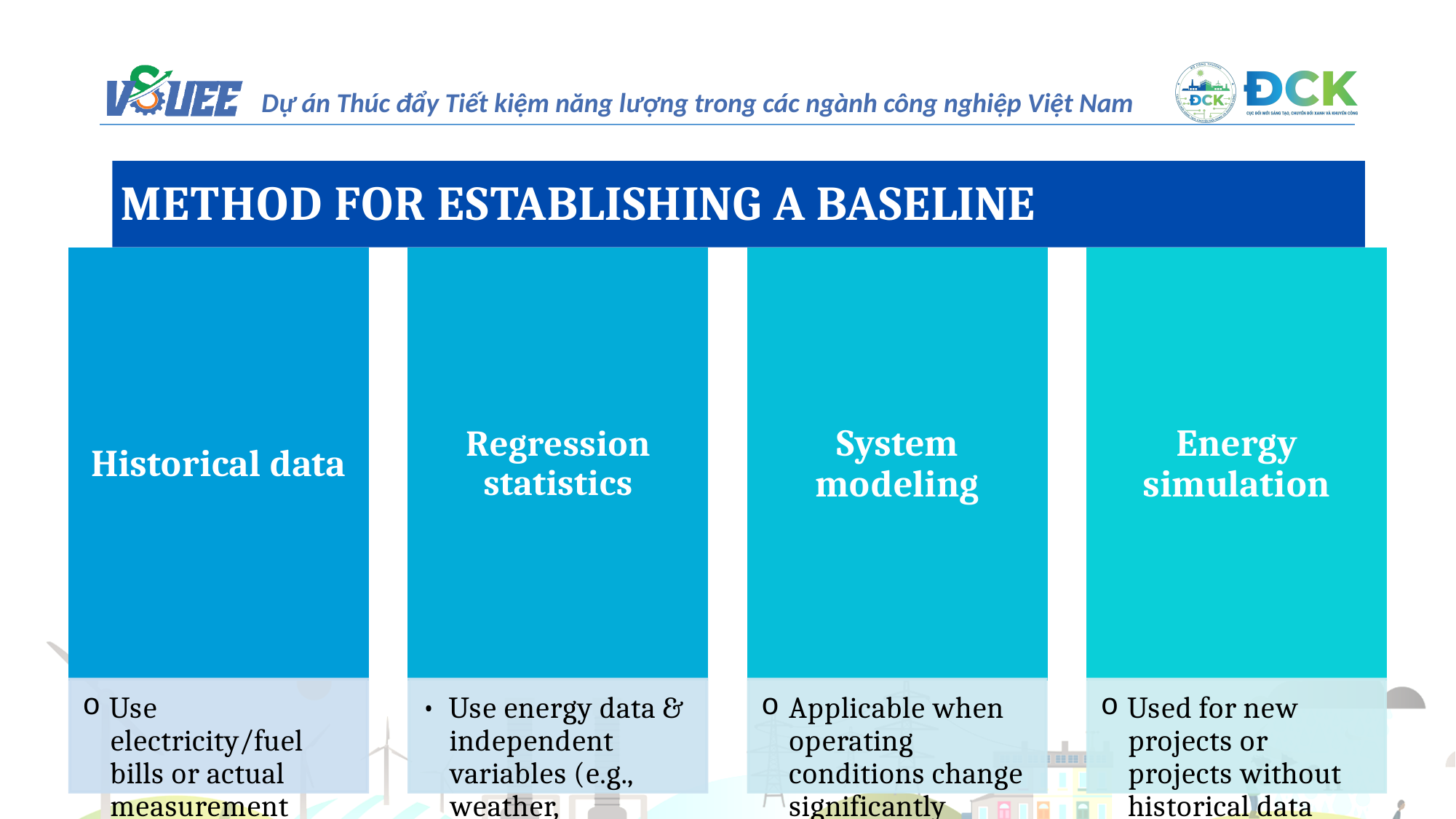

METHOD FOR ESTABLISHING A BASELINE

Historical data

Regression statistics

System modeling

Energy simulation

Use electricity/fuel bills or actual measurement data prior to the project
Data must represent normal operating conditions

Use energy data & independent variables (e.g., weather, production) to build a regression model

Applicable when operating conditions change significantly
Use multivariate linear regression analysis to relate energy to variables: temperature, production, etc.

Used for new projects or projects without historical data
Use software: eQuest, EnergyPlus to simulate the baseline assumption

11